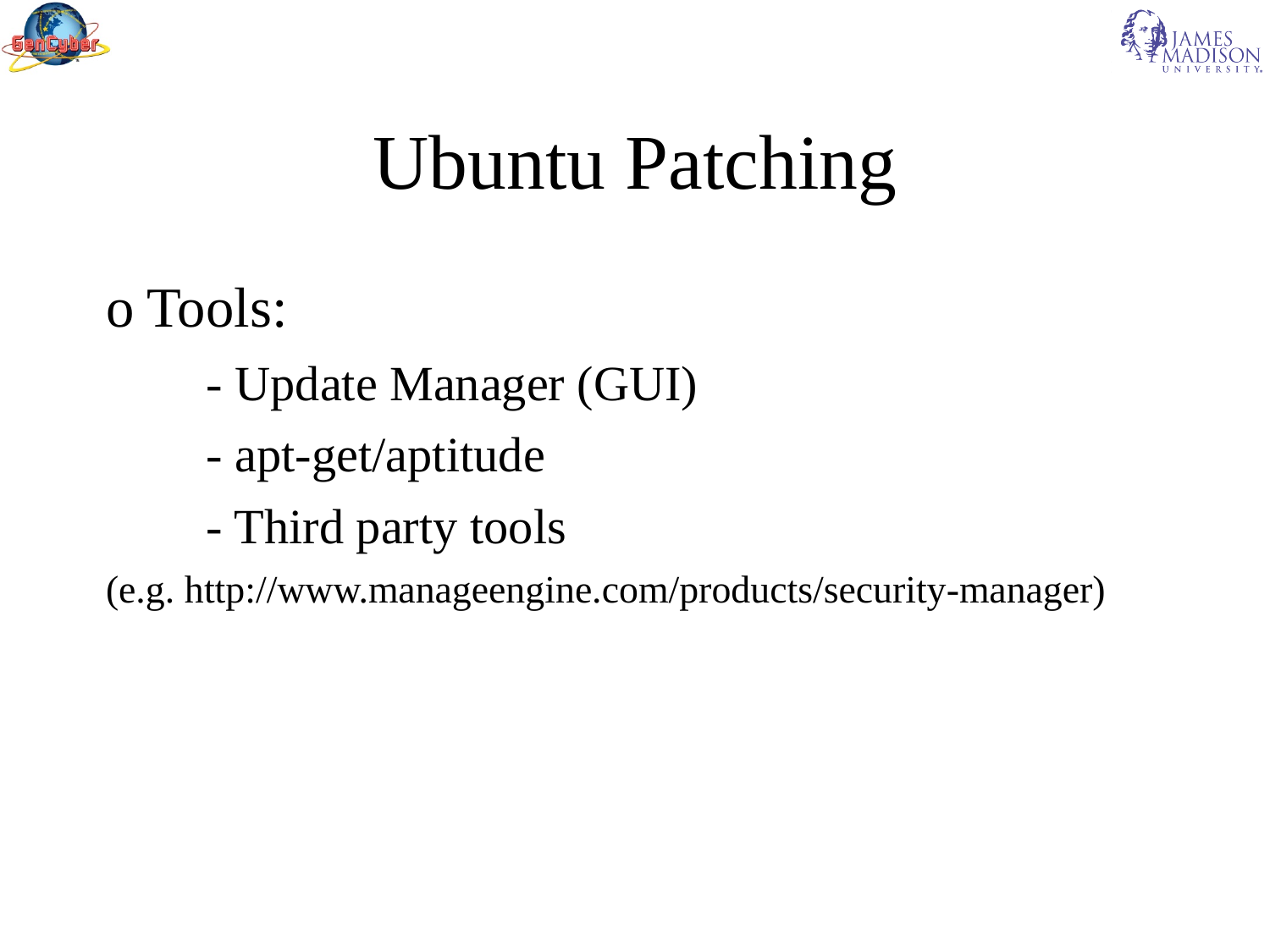

Ubuntu Patching
o Tools:
	- Update Manager (GUI)
	- apt-get/aptitude
	- Third party tools
(e.g. http://www.manageengine.com/products/security-manager)